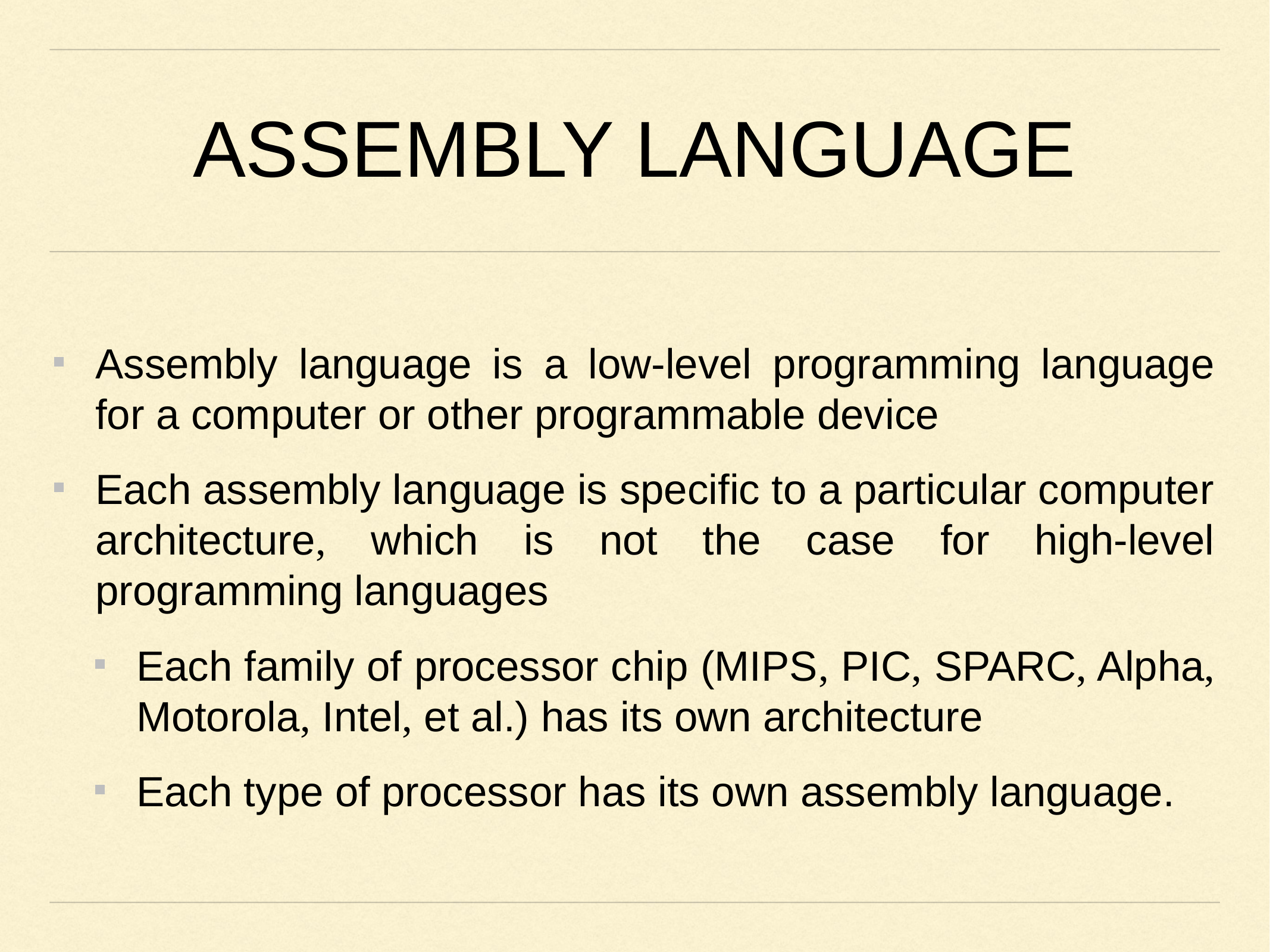

Assembly Language
Assembly language is a low-level programming language for a computer or other programmable device
Each assembly language is specific to a particular computer architecture, which is not the case for high-level programming languages
Each family of processor chip (MIPS, PIC, SPARC, Alpha, Motorola, Intel, et al.) has its own architecture
Each type of processor has its own assembly language.
4